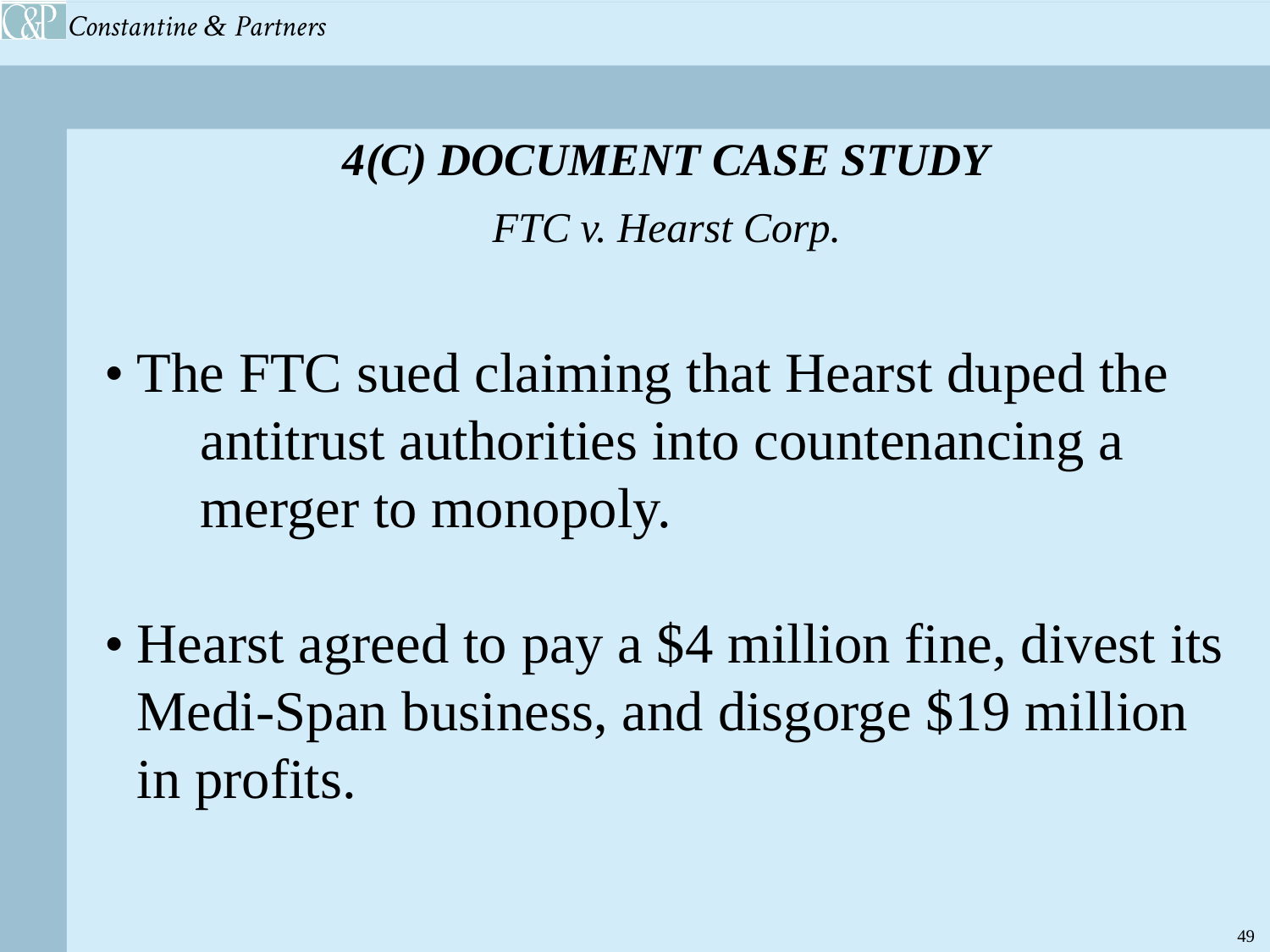

4(C) DOCUMENT CASE STUDY

FTC v. Hearst Corp.
•	The FTC sued claiming that Hearst duped the 			antitrust authorities into countenancing a 			merger to monopoly.

•	Hearst agreed to pay a $4 million fine, divest its 		Medi-Span business, and disgorge $19 million 		in profits.